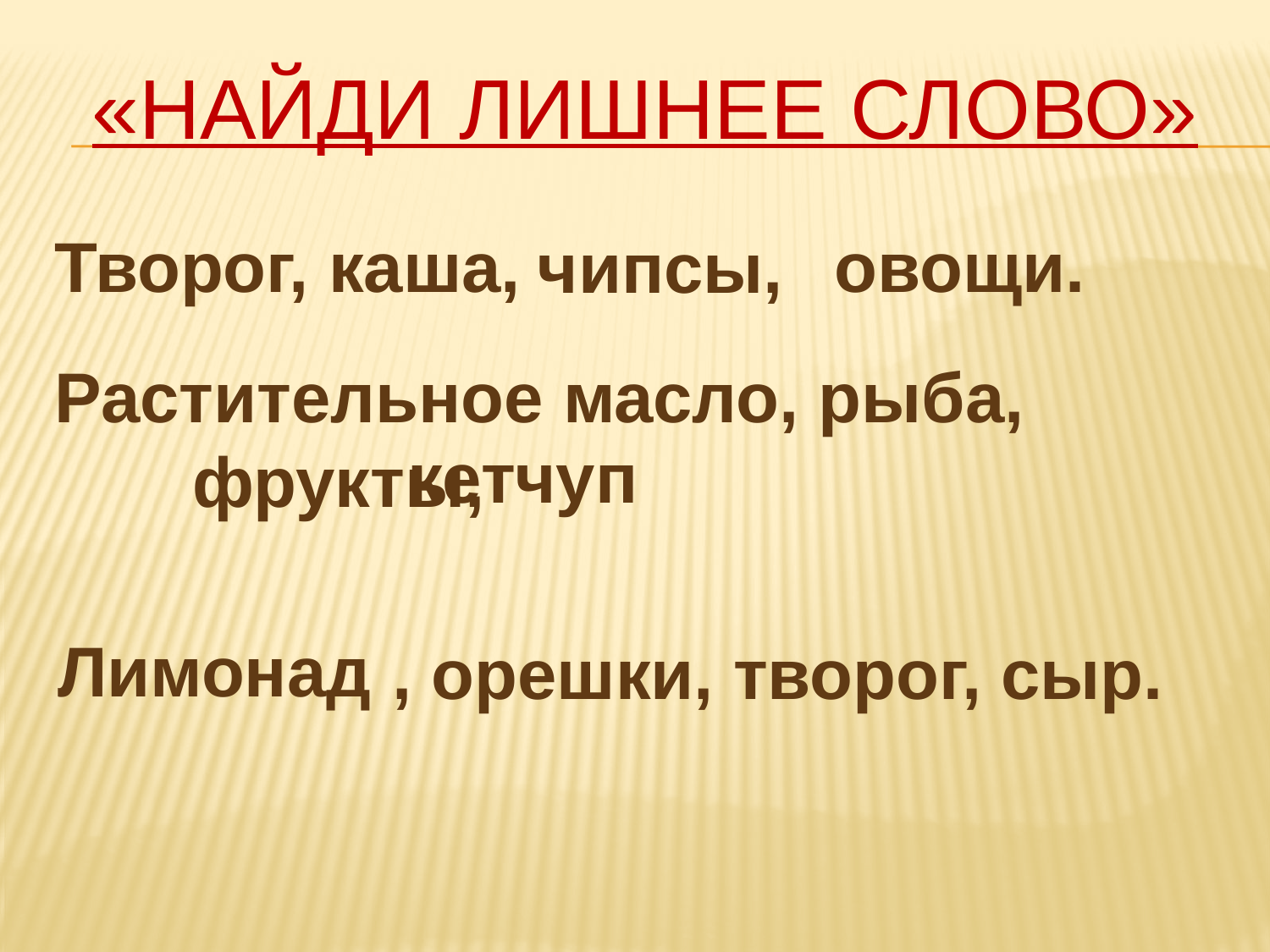

# «Найди лишнее слово»
Творог, каша,                овощи.

чипсы,
Растительное масло, рыба,            фрукты,
кетчуп

                , орешки, творог, сыр.
Лимонад